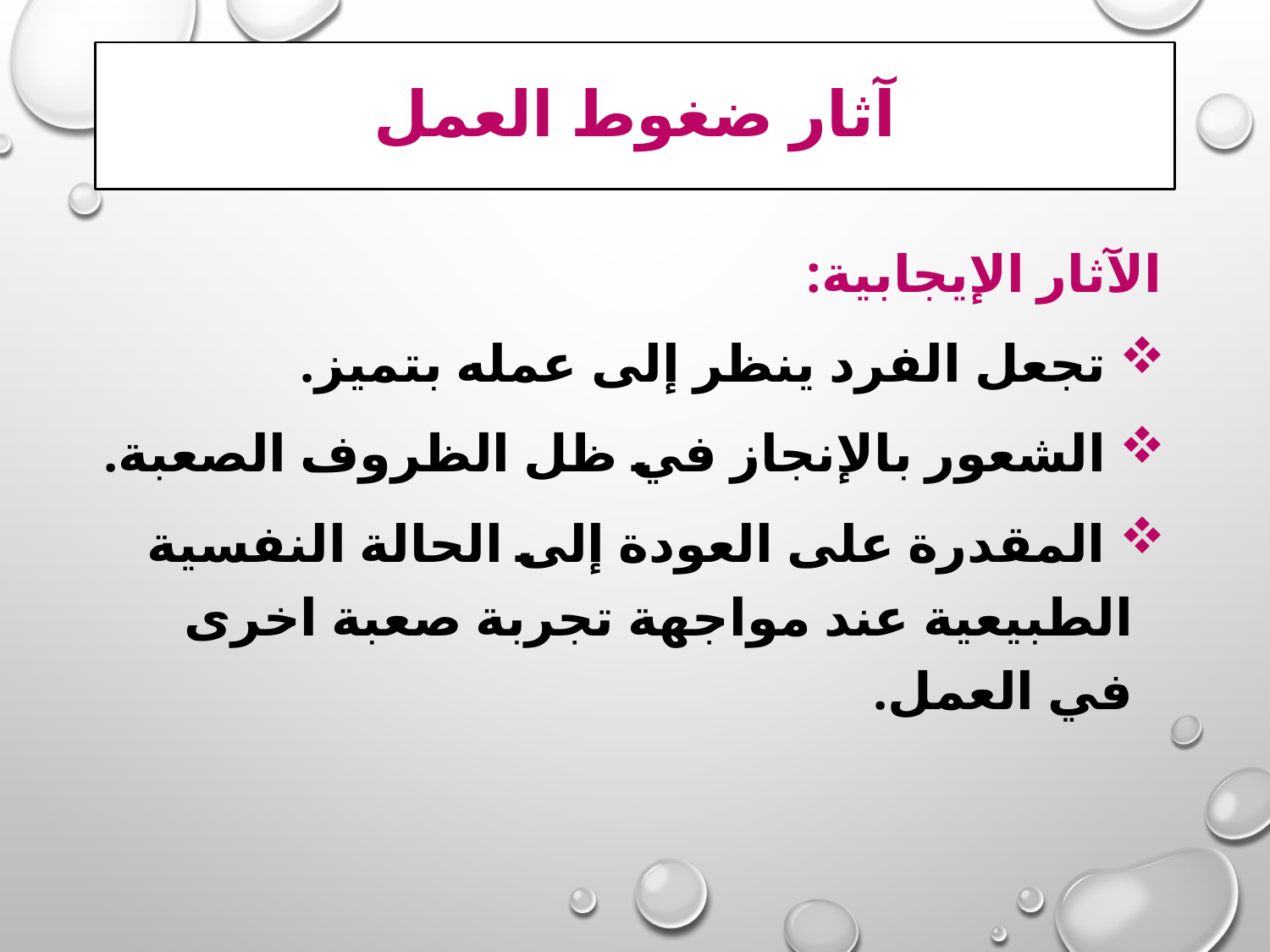

# آثار ضغوط العمل
الآثار الإيجابية:
 تجعل الفرد ينظر إلى عمله بتميز.
 الشعور بالإنجاز في ظل الظروف الصعبة.
 المقدرة على العودة إلى الحالة النفسية الطبيعية عند مواجهة تجربة صعبة اخرى في العمل.